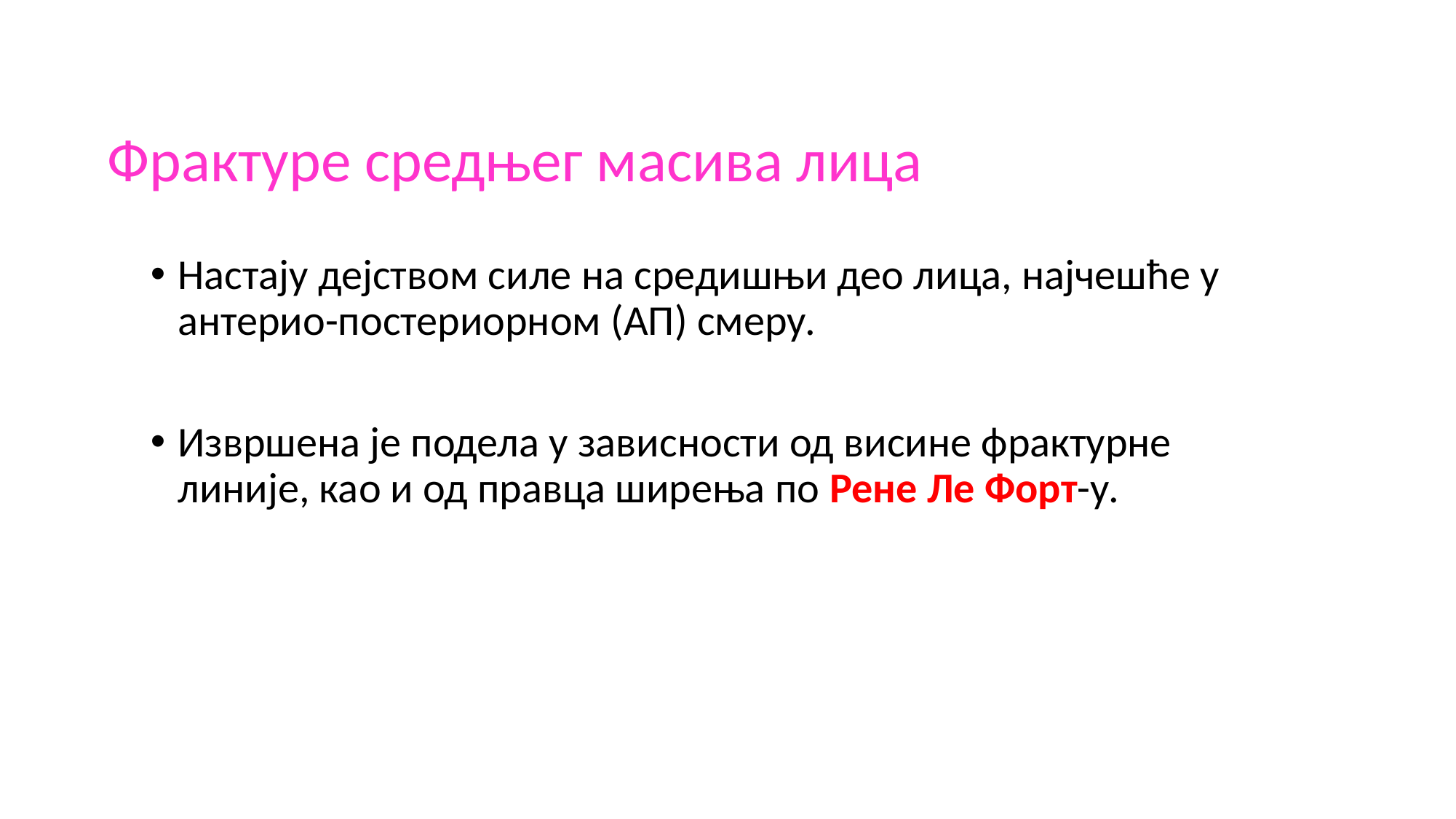

# Фрактуре средњег масива лица
Настају дејством силе на средишњи део лица, најчешће у антерио-постериорном (АП) смеру.

Извршена је подела у зависности од висине фрактурне линије, као и од правца ширења по Рене Ле Форт-у.